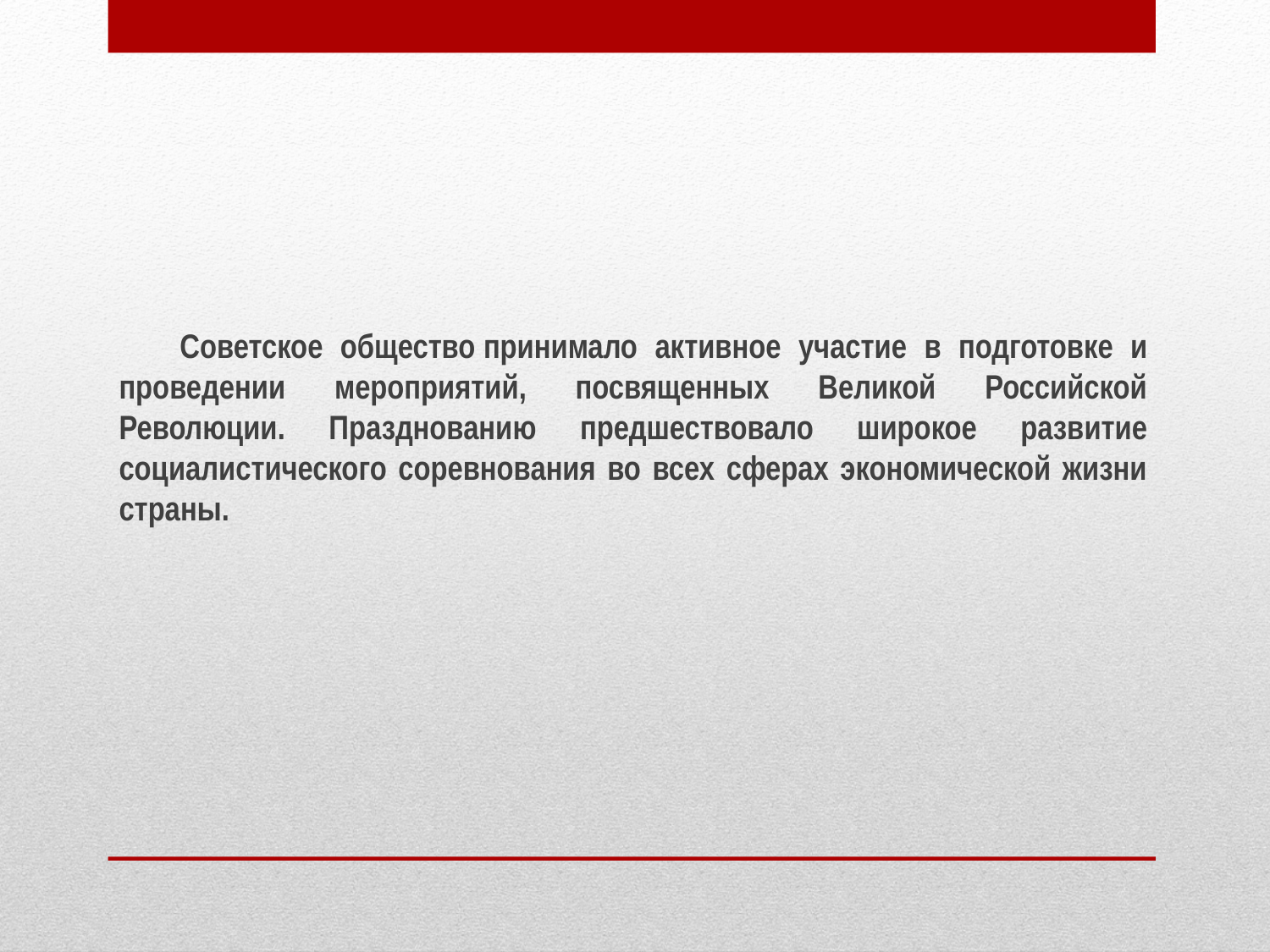

Советское общество принимало активное участие в подготовке и проведении мероприятий, посвященных Великой Российской Революции. Празднованию предшествовало широкое развитие социалистического соревнования во всех сферах экономической жизни страны.